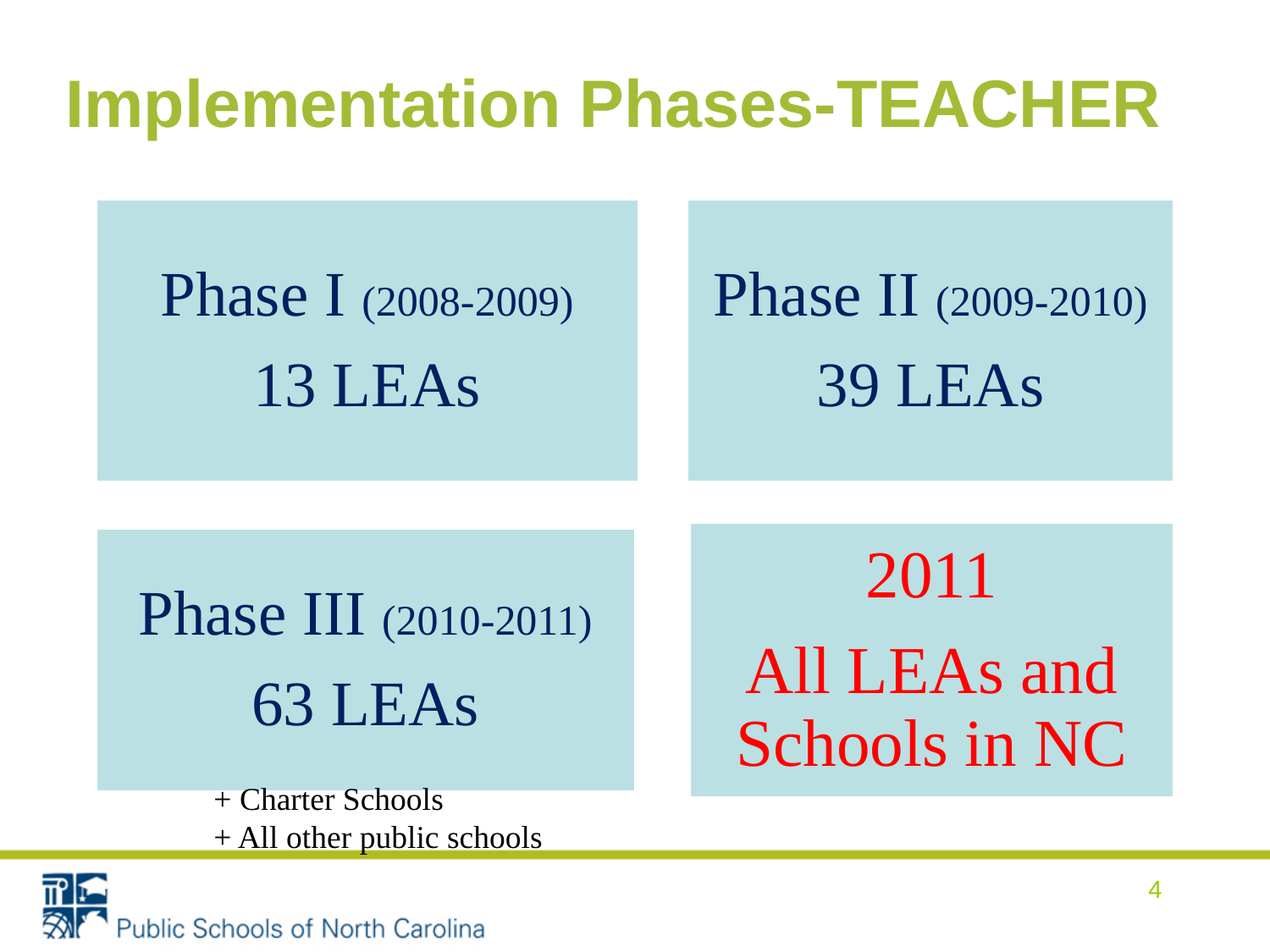

# Implementation Phases-TEACHER
Phase I (2008-2009)
13 LEAs
Phase II (2009-2010)
39 LEAs
Phase III (2010-2011)
63 LEAs
2011
All LEAs and Schools in NC
+ Charter Schools
+ All other public schools
4